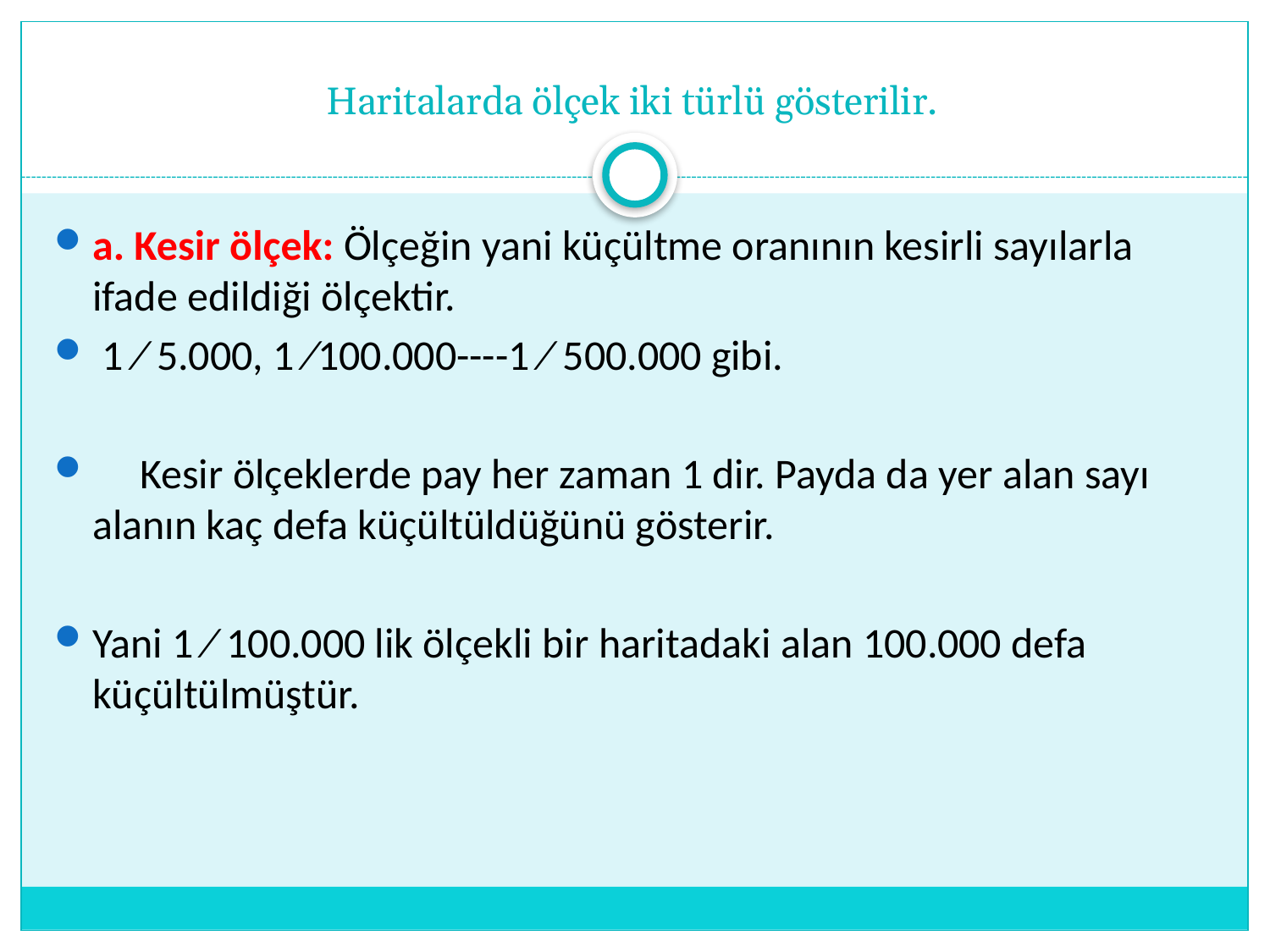

# Haritalarda ölçek iki türlü gösterilir.
a. Kesir ölçek: Ölçeğin yani küçültme oranının kesirli sayılarla ifade edildiği ölçektir.
 1 ∕ 5.000, 1 ∕100.000----1 ∕ 500.000 gibi.

     Kesir ölçeklerde pay her zaman 1 dir. Payda da yer alan sayı alanın kaç defa küçültüldüğünü gösterir.

Yani 1 ∕ 100.000 lik ölçekli bir haritadaki alan 100.000 defa küçültülmüştür.